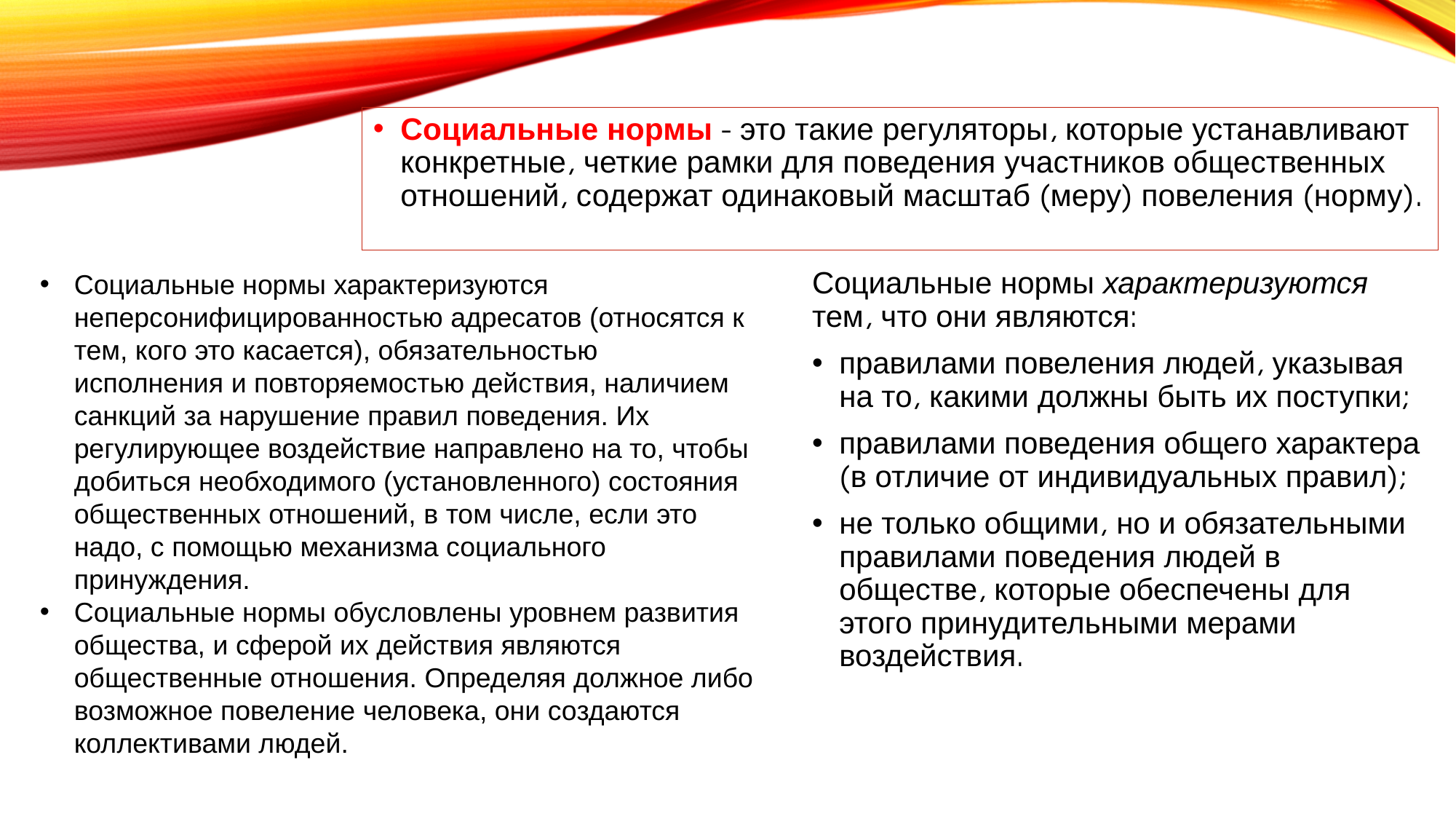

Социальные нормы - это такие регуляторы, которые устанавливают конкретные, четкие рамки для поведения участников общественных отношений, содержат одинаковый масштаб (меру) повеления (норму).
Социальные нормы характеризуются неперсонифицированностью адресатов (относятся к тем, кого это касается), обязательностью исполнения и повторяемостью действия, наличием санкций за нарушение правил поведения. Их регулирующее воздействие направлено на то, чтобы добиться необходимого (установленного) состояния общественных отношений, в том числе, если это надо, с помощью механизма социального принуждения.
Социальные нормы обусловлены уровнем развития общества, и сферой их действия являются общественные отношения. Определяя должное либо возможное повеление человека, они создаются коллективами людей.
Социальные нормы характеризуются тем, что они являются:
правилами повеления людей, указывая на то, какими должны быть их поступки;
правилами поведения общего характера (в отличие от индивидуальных правил);
не только общими, но и обязательными правилами поведения людей в обществе, которые обеспечены для этого принудительными мерами воздействия.